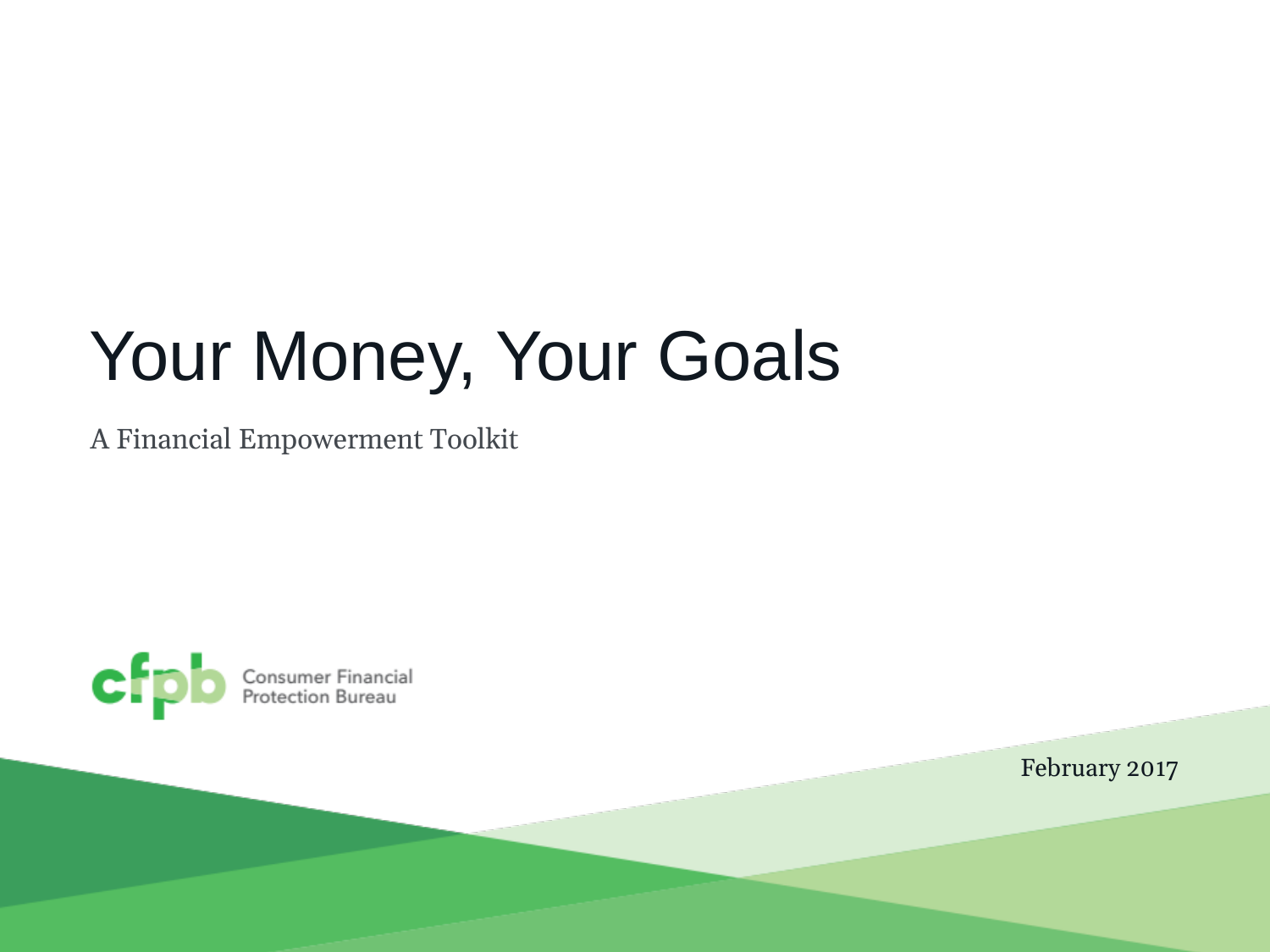

# Your Money, Your Goals
A Financial Empowerment Toolkit
February 2017